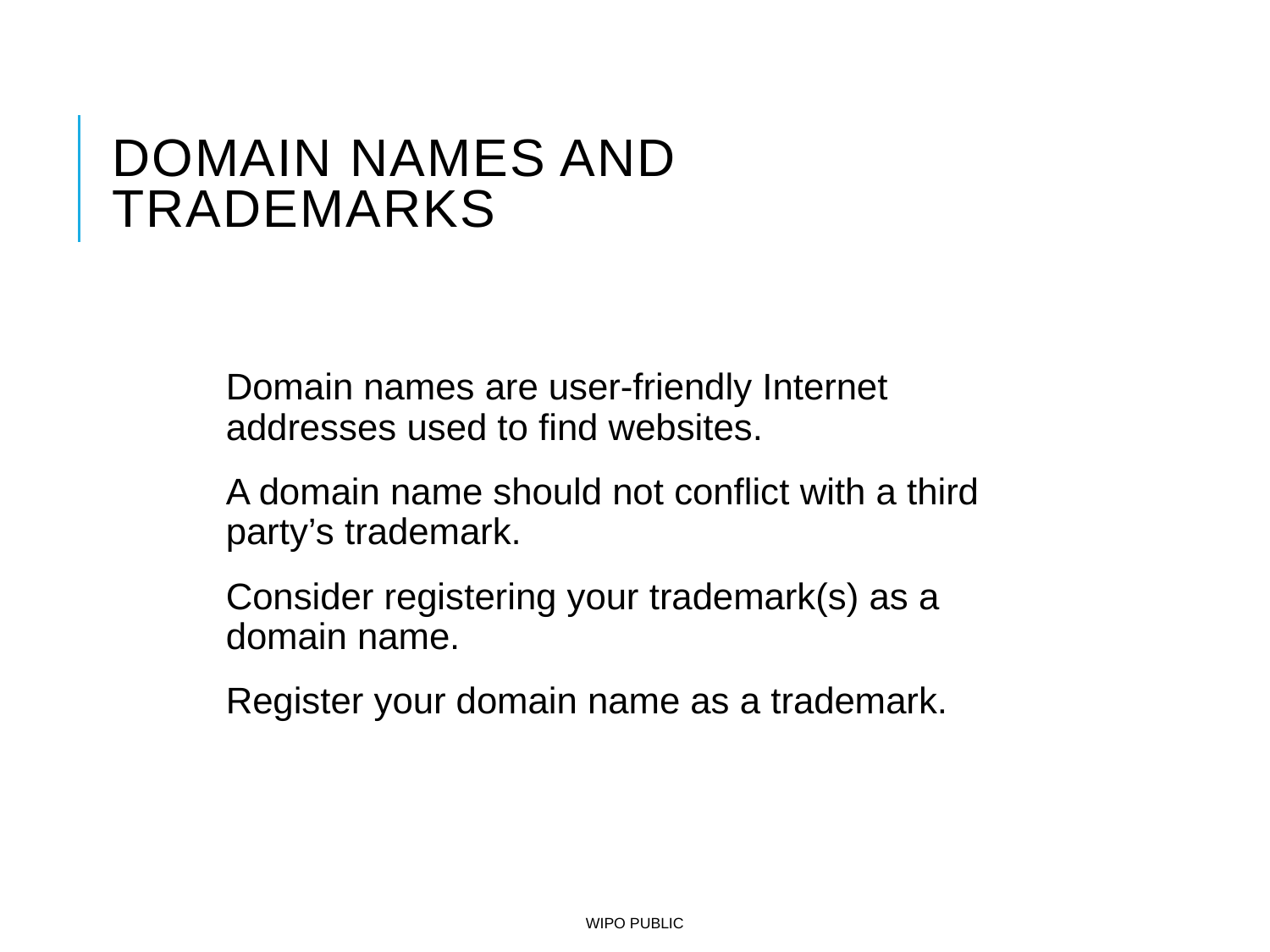

# Domain names and trademarks
Domain names are user-friendly Internet addresses used to find websites.
A domain name should not conflict with a third party’s trademark.
Consider registering your trademark(s) as a domain name.
Register your domain name as a trademark.